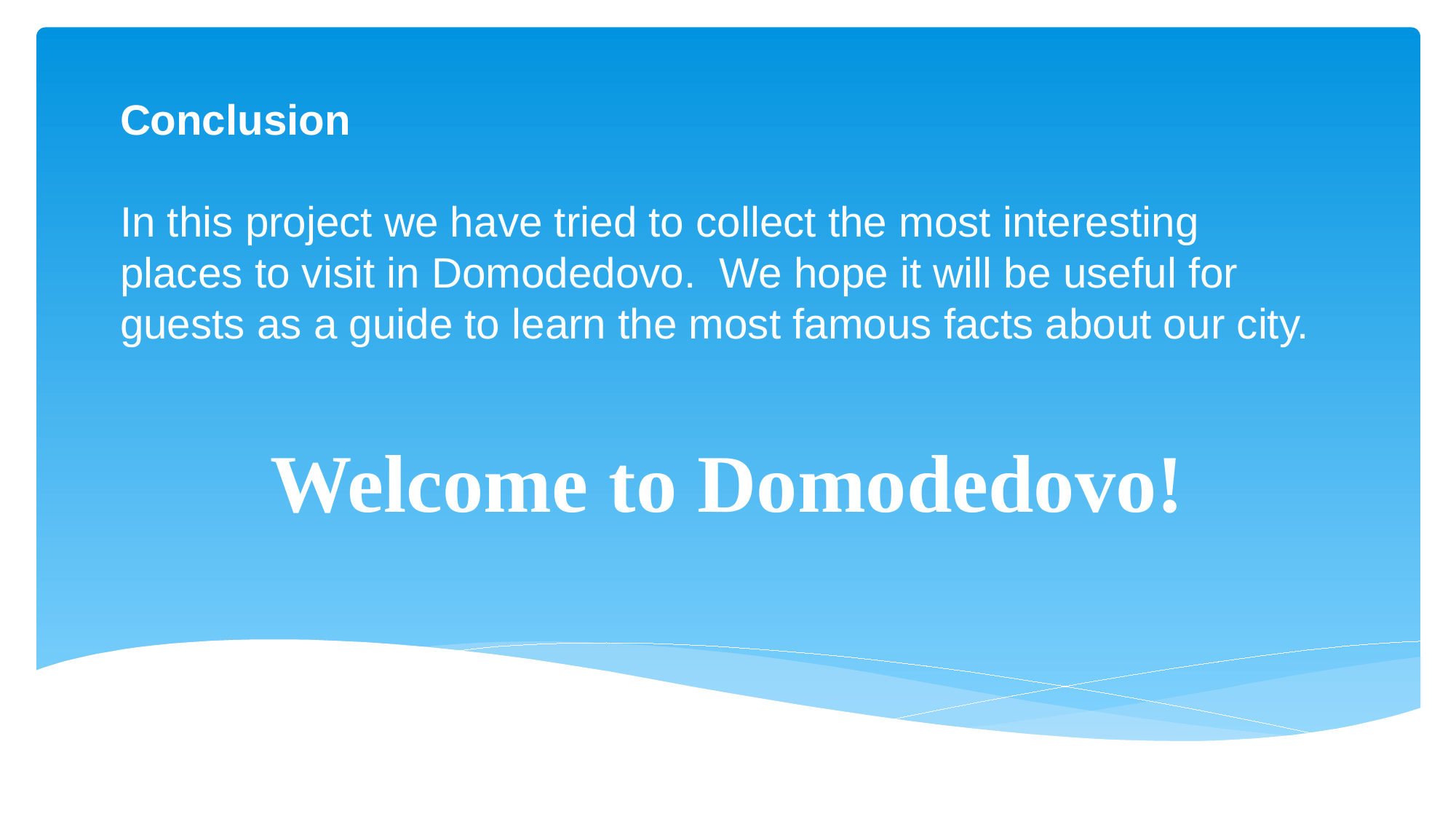

# Conclusion   In this project we have tried to collect the most interesting places to visit in Domodedovo.  We hope it will be useful for guests as a guide to learn the most famous facts about our city.
Welcome to Domodedovo!